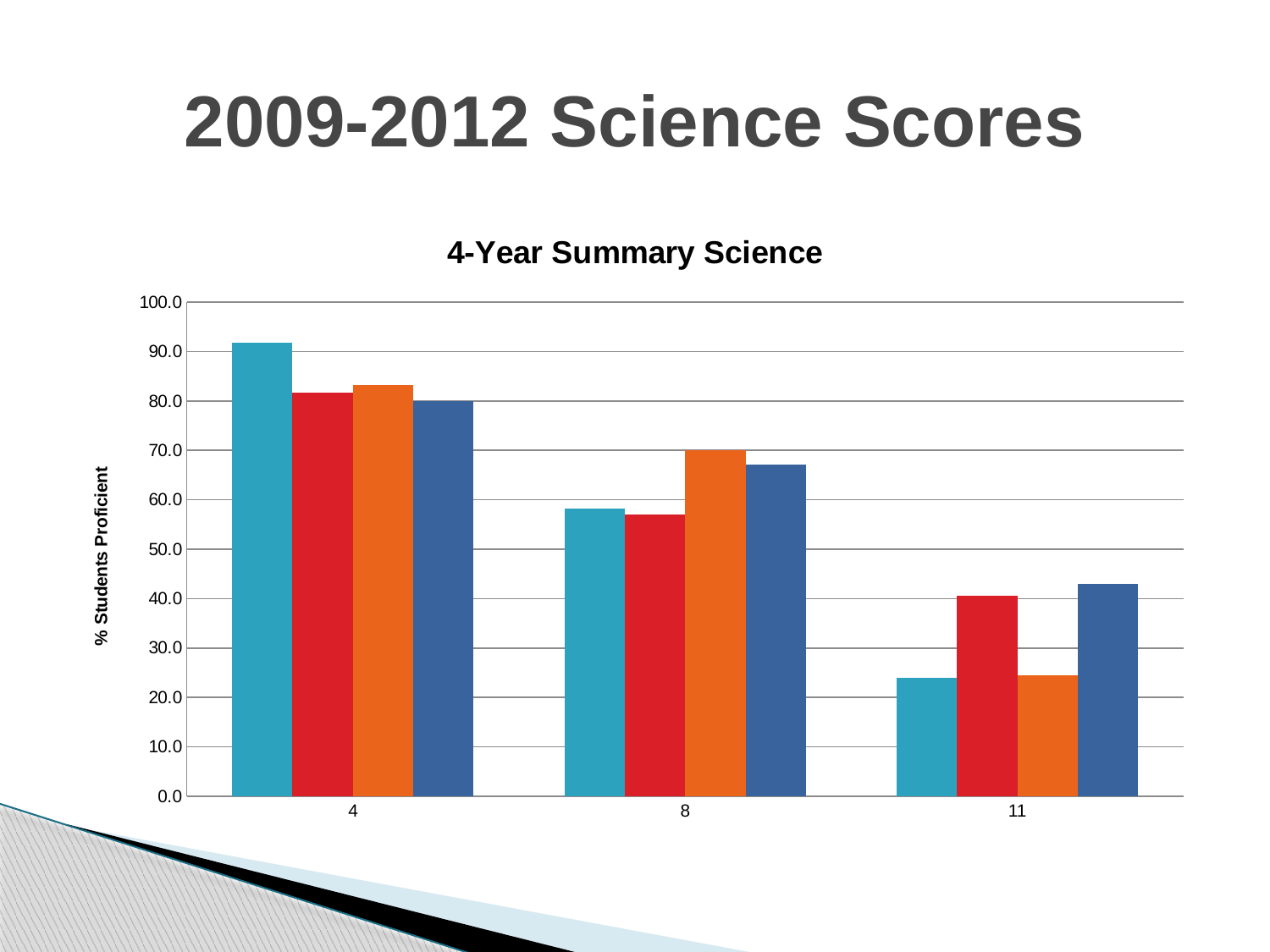

# 2009-2012 Science Scores

### Chart: 4-Year Summary Science

| Category | 2009 | 2010 | 2011 | 2012 |
|---|---|---|---|---|
| 4 | 91.8 | 81.6 | 83.2 | 80.0 |
| 8 | 58.2 | 57.0 | 70.0 | 67.2 |
| 11 | 23.9 | 40.6 | 24.5 | 42.9 |